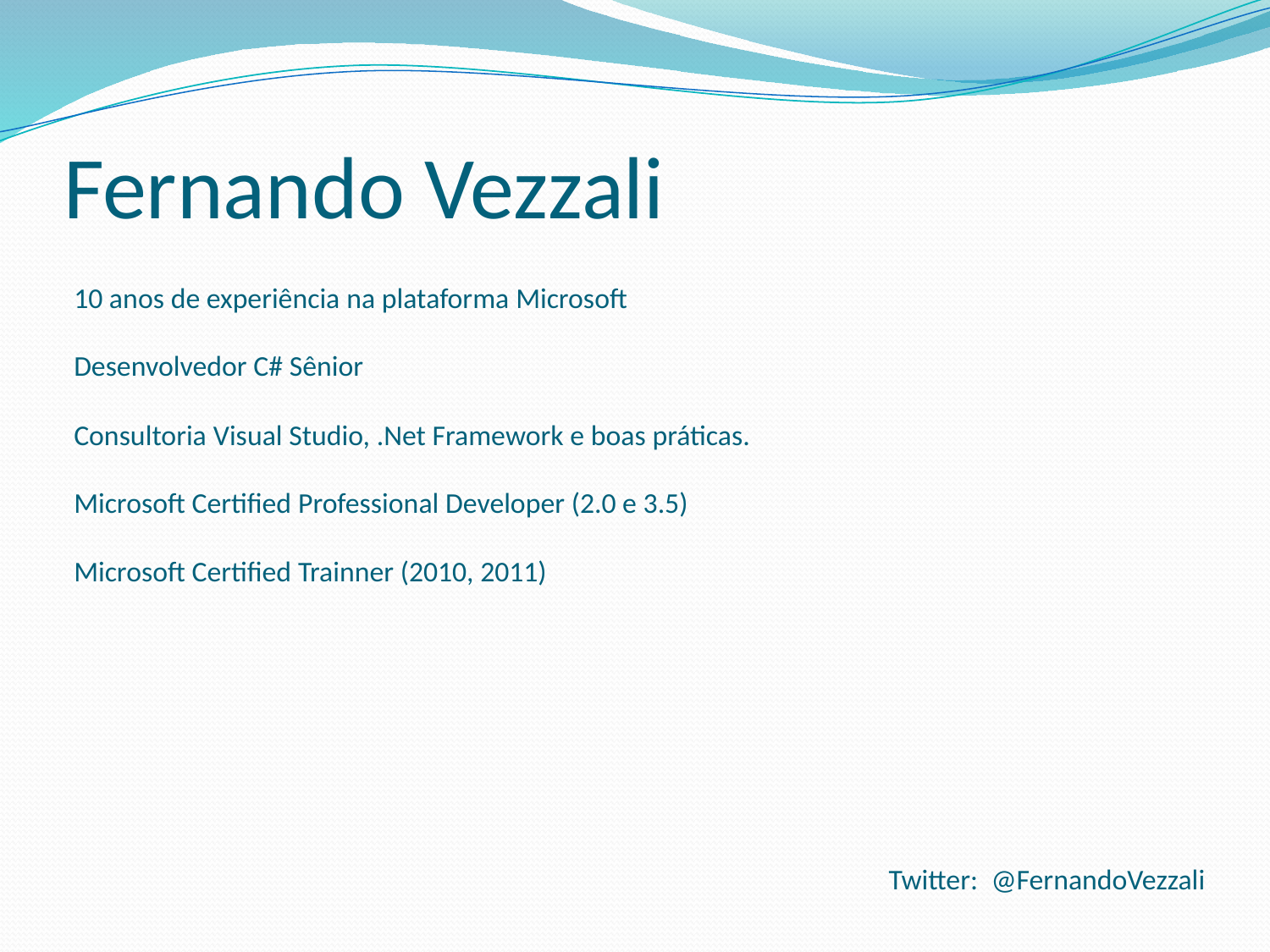

# Fernando Vezzali
10 anos de experiência na plataforma Microsoft

Desenvolvedor C# Sênior

Consultoria Visual Studio, .Net Framework e boas práticas.

Microsoft Certified Professional Developer (2.0 e 3.5)
Microsoft Certified Trainner (2010, 2011)

Twitter:  @FernandoVezzali